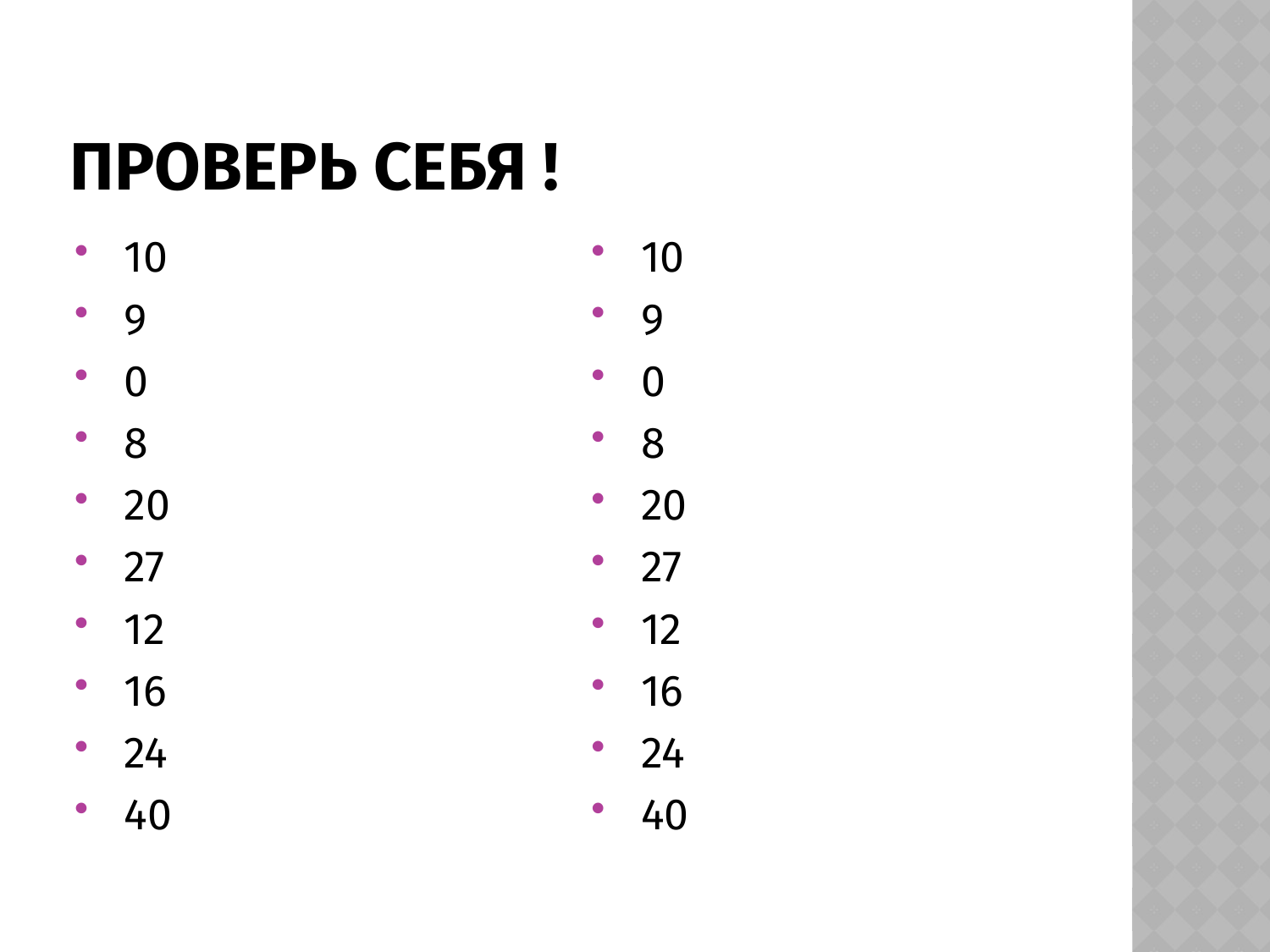

# Проверь себя !
 10
 9
 0
 8
 20
 27
 12
 16
 24
 40
 10
 9
 0
 8
 20
 27
 12
 16
 24
 40